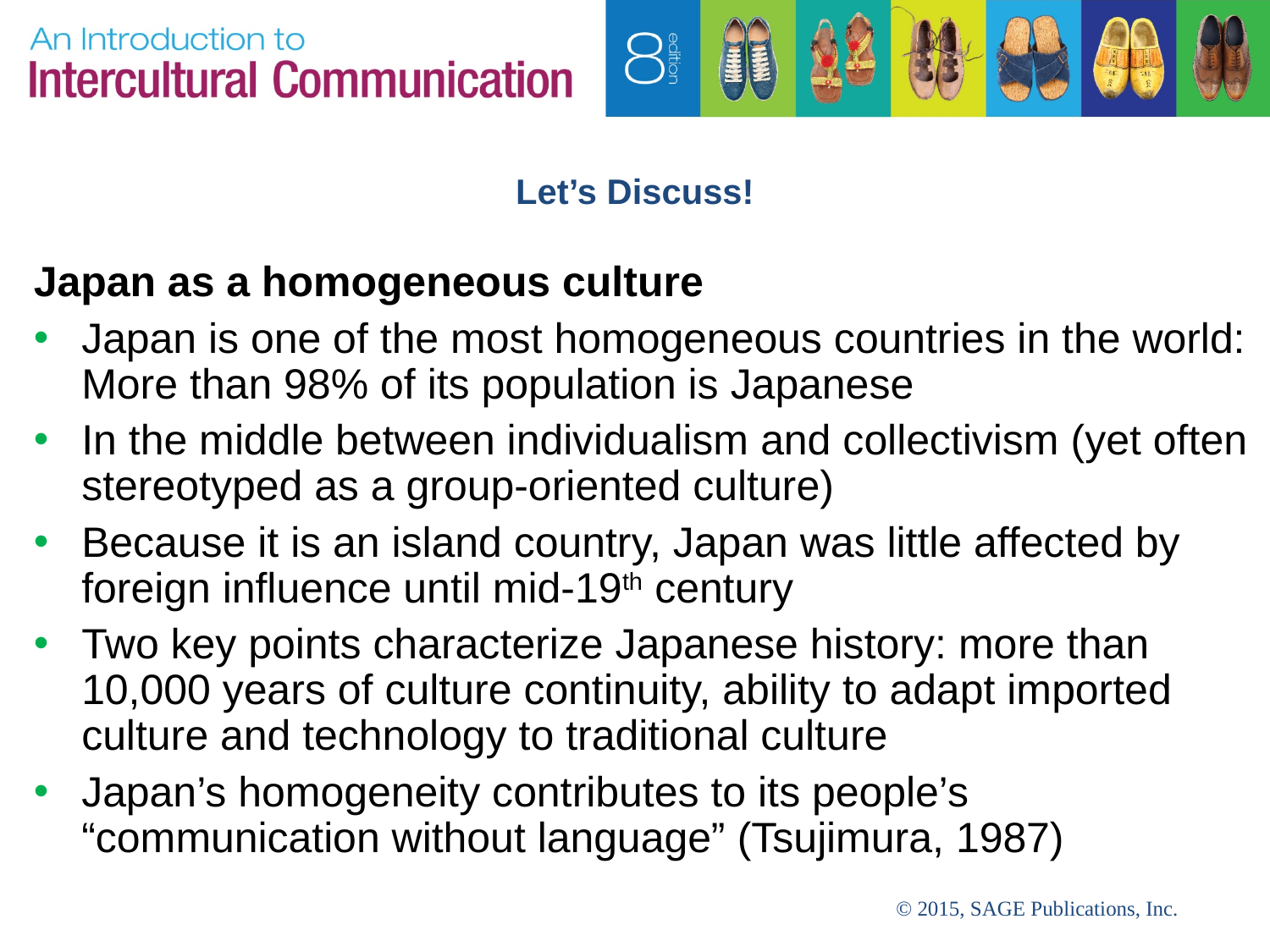

# Let’s Discuss!
Japan as a homogeneous culture
Japan is one of the most homogeneous countries in the world: More than 98% of its population is Japanese
In the middle between individualism and collectivism (yet often stereotyped as a group-oriented culture)
Because it is an island country, Japan was little affected by foreign influence until mid-19th century
Two key points characterize Japanese history: more than 10,000 years of culture continuity, ability to adapt imported culture and technology to traditional culture
Japan’s homogeneity contributes to its people’s “communication without language” (Tsujimura, 1987)

© 2015, SAGE Publications, Inc.